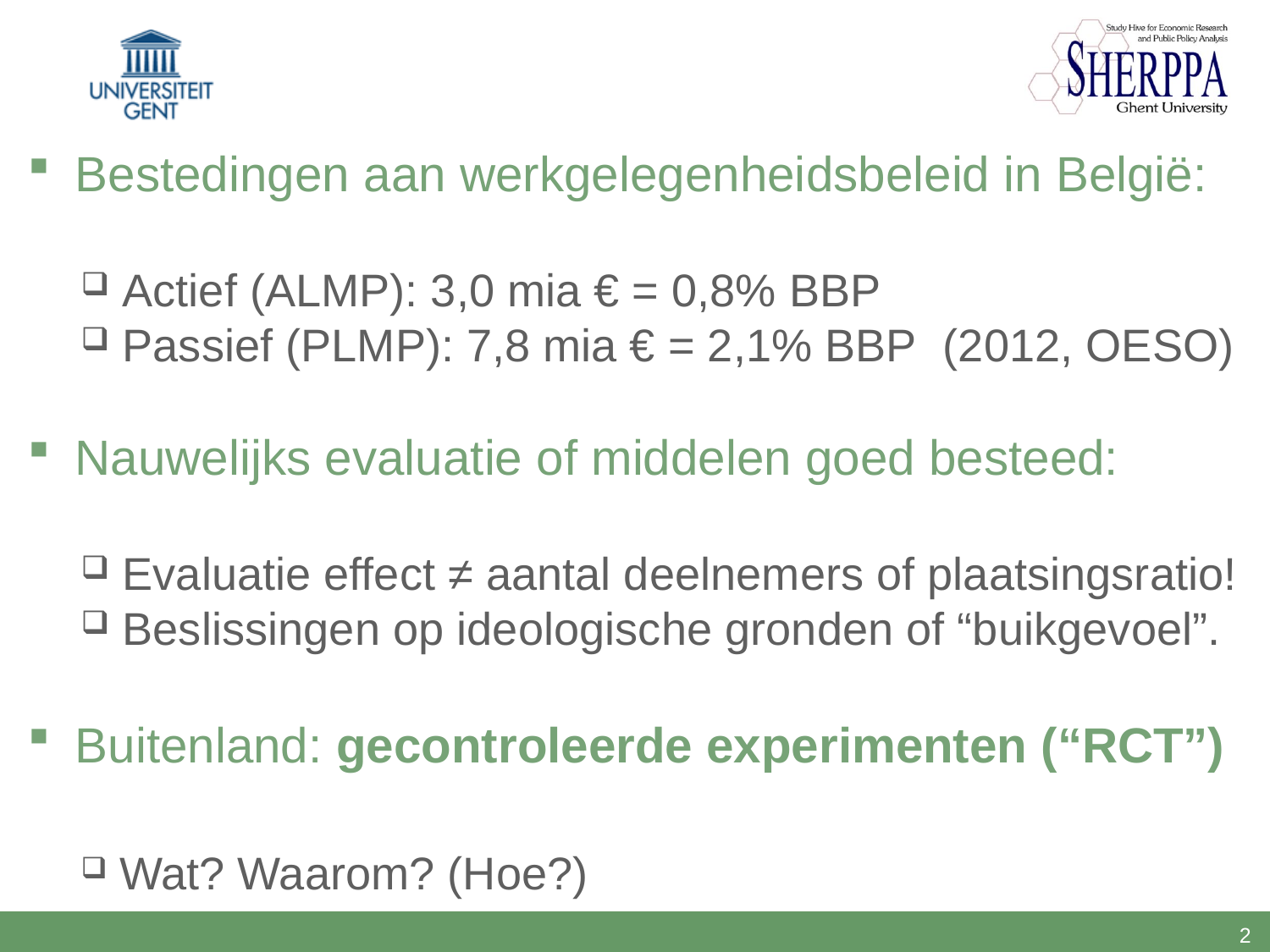

Bestedingen aan werkgelegenheidsbeleid in België:

 Actief (ALMP): 3,0 mia € = 0,8% BBP
 Passief (PLMP): 7,8 mia € = 2,1% BBP 	(2012, OESO)
Nauwelijks evaluatie of middelen goed besteed:

 Evaluatie effect ≠ aantal deelnemers of plaatsingsratio!
 Beslissingen op ideologische gronden of “buikgevoel”.

Buitenland: gecontroleerde experimenten (“RCT”)

 Wat? Waarom? (Hoe?)

 2